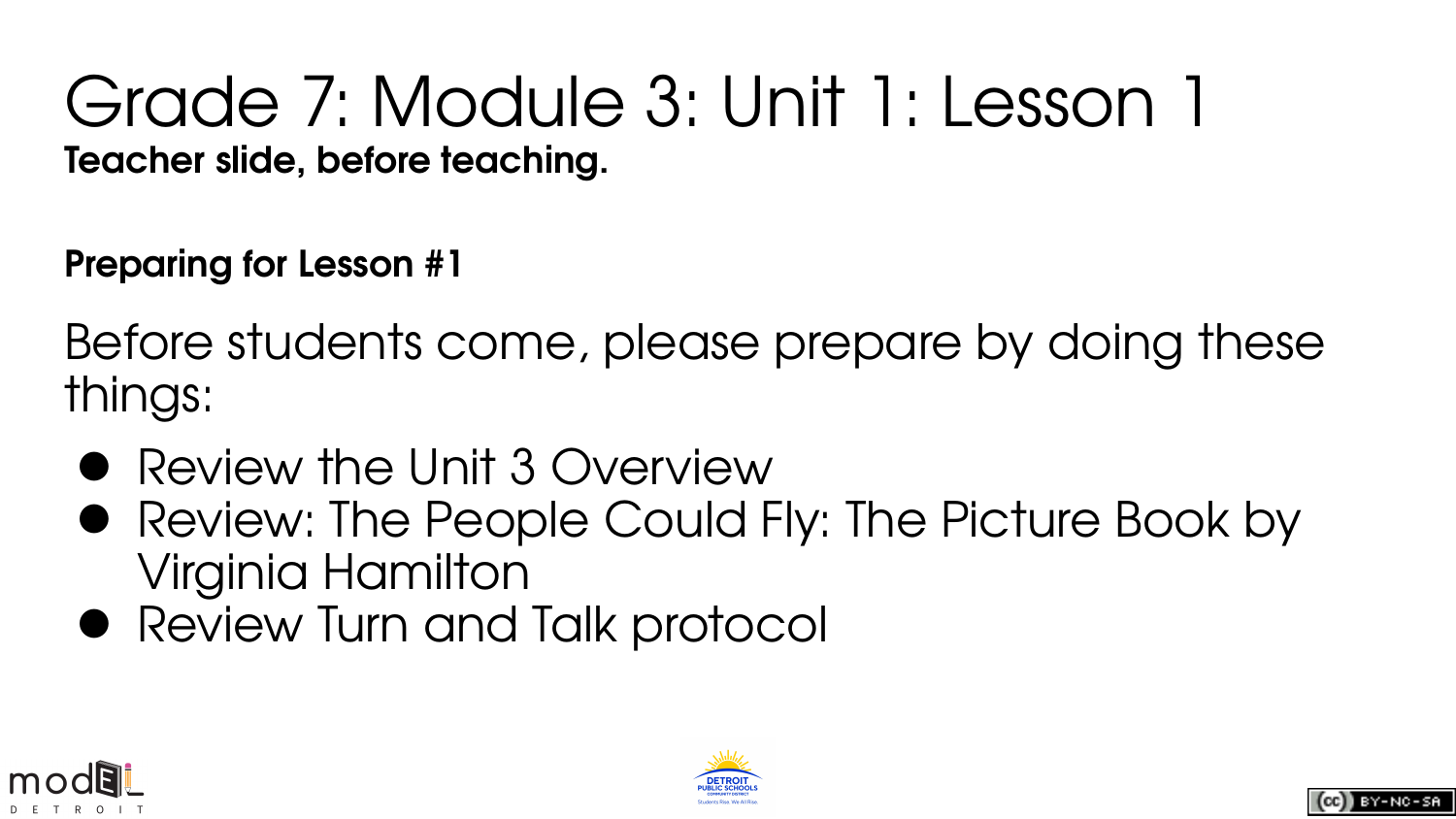

Grade 7: Module 3: Unit 1: Lesson 1
Teacher slide, before teaching.

Preparing for Lesson #1

Before students come, please prepare by doing these things:
Review the Unit 3 Overview
Review: The People Could Fly: The Picture Book by Virginia Hamilton
Review Turn and Talk protocol